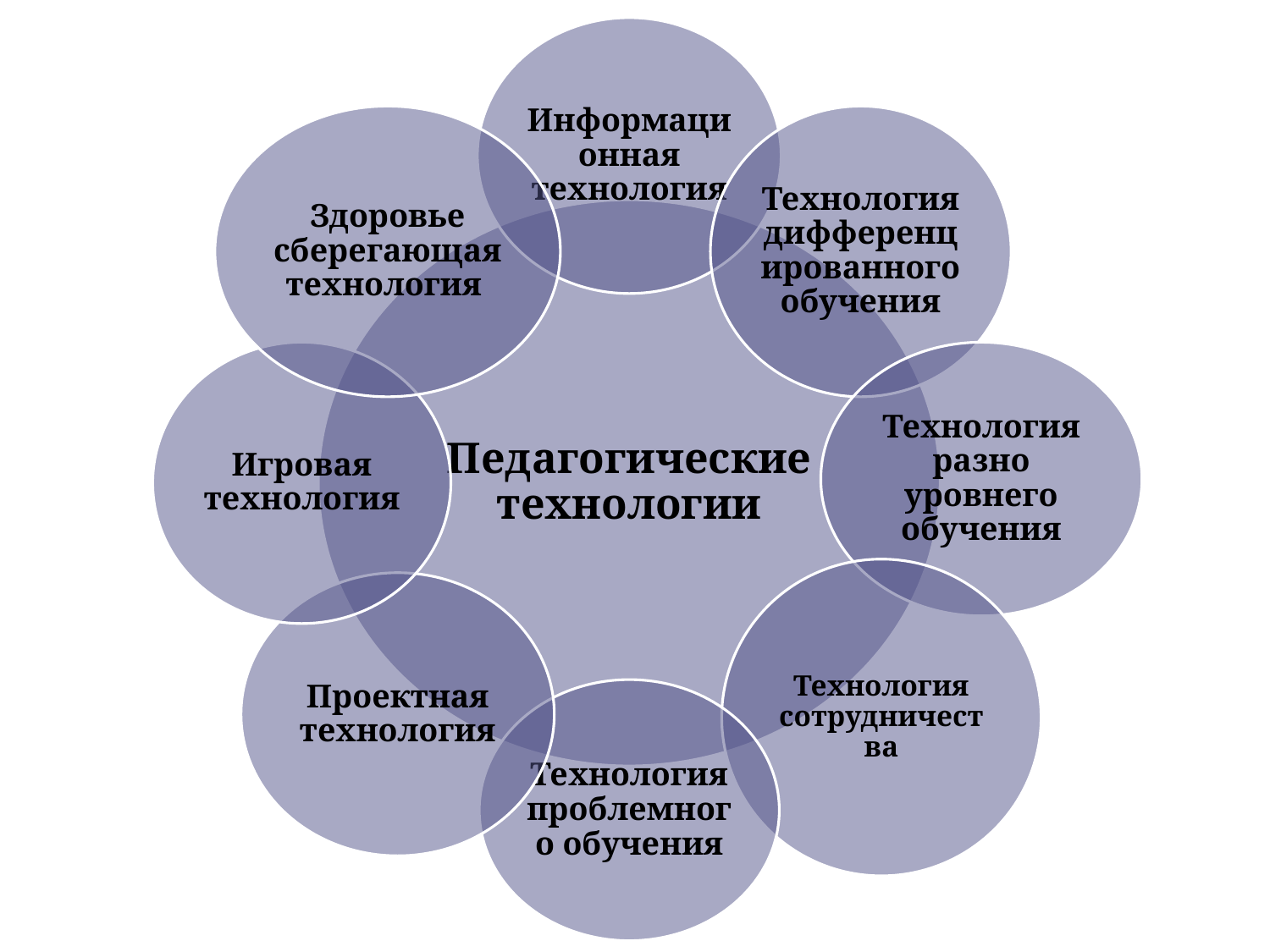

Педагогические технологии
Информационная технология
Технология дифференцированного обучения
Технология разно уровнего обучения
Технология сотрудничества
Технология проблемного обучения
Проектная технология
Игровая технология
Здоровье сберегающая технология